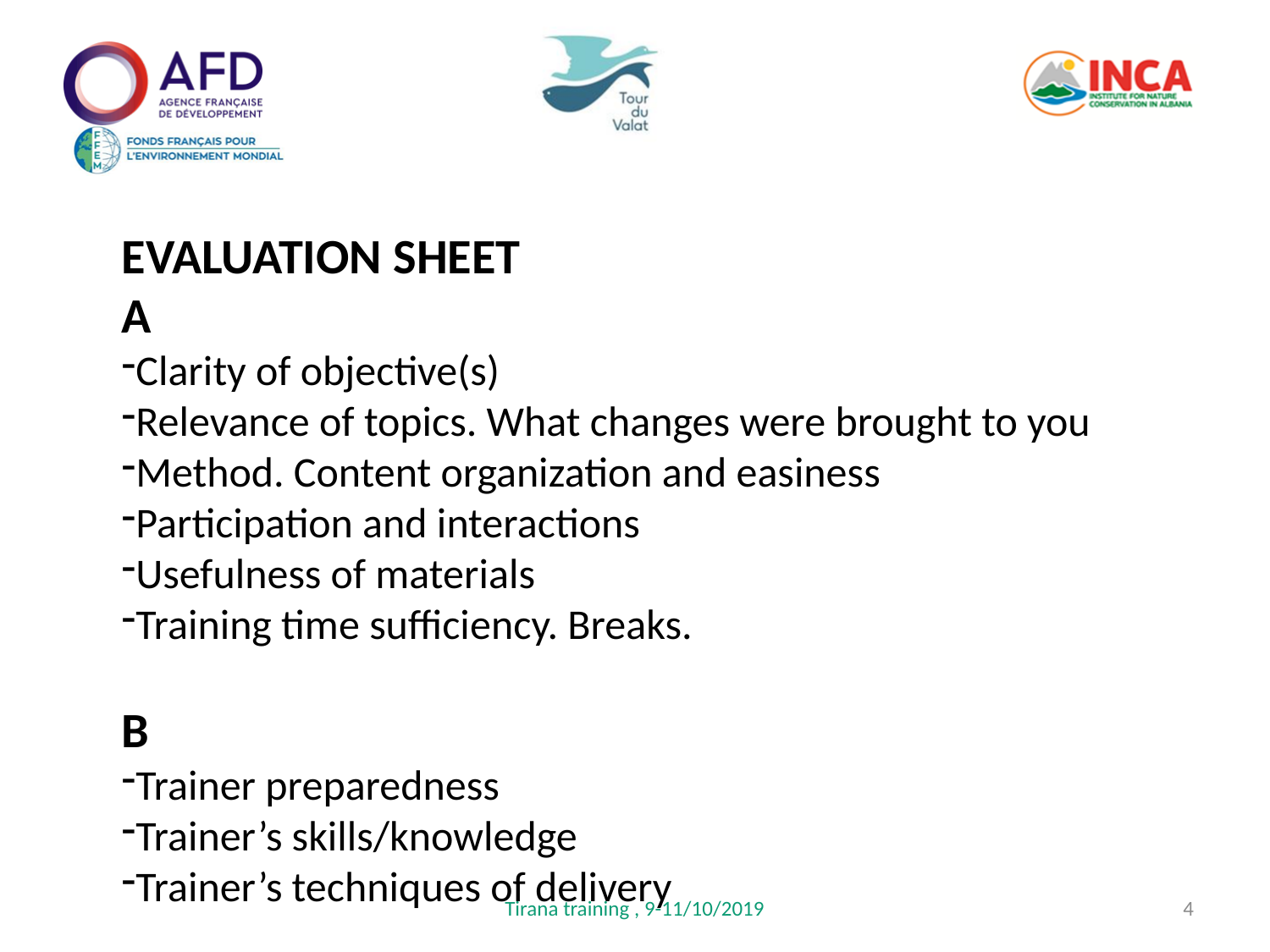

EVALUATION SHEET
A
Clarity of objective(s)
Relevance of topics. What changes were brought to you
Method. Content organization and easiness
Participation and interactions
Usefulness of materials
Training time sufficiency. Breaks.

B
Trainer preparedness
Trainer’s skills/knowledge
Trainer’s techniques of delivery

Tirana training , 9-11/10/2019
4